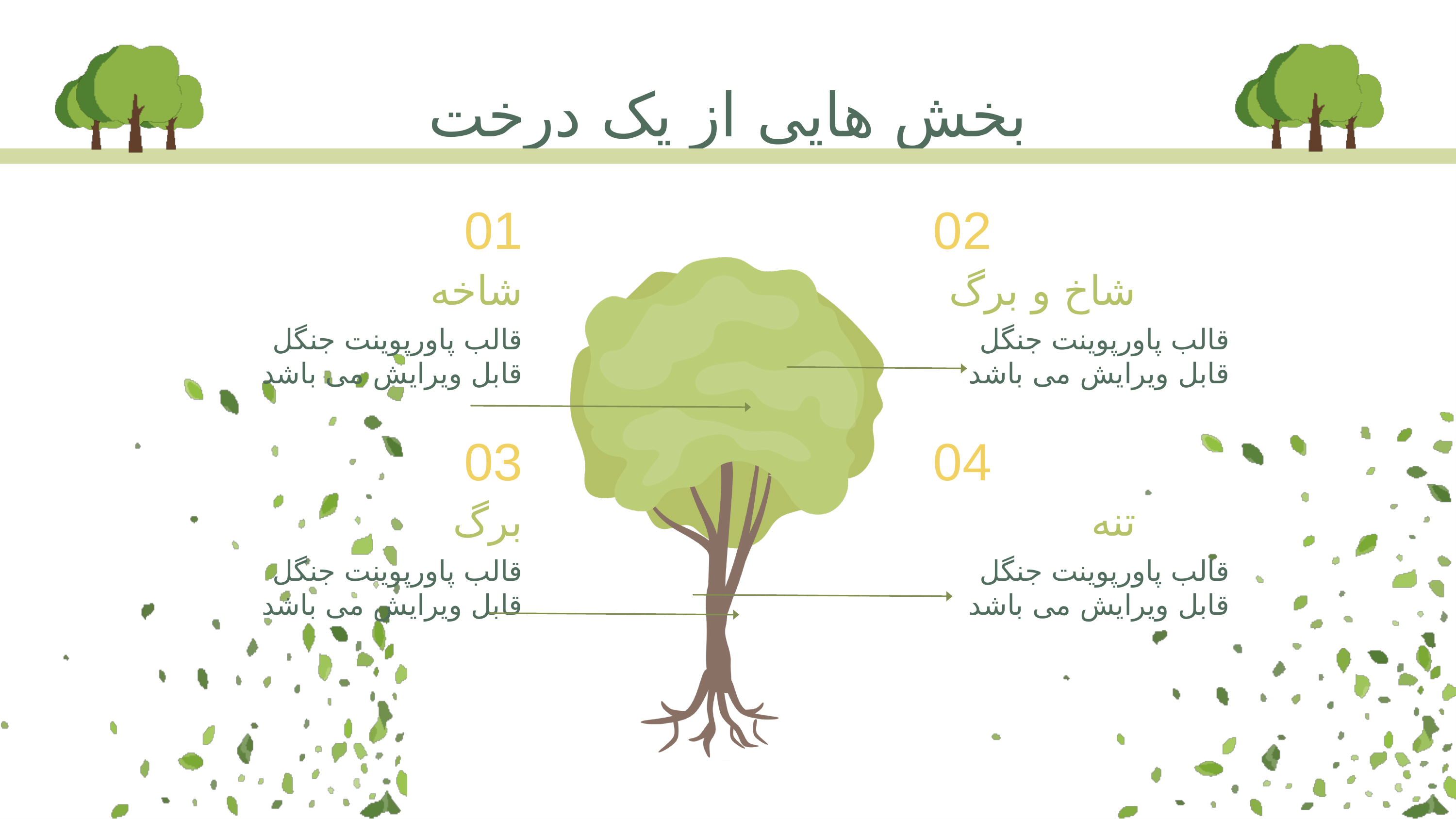

بخش هایی از یک درخت

01
02

شاخه
شاخ و برگ
قالب پاورپوینت جنگل قابل ویرایش می باشد
قالب پاورپوینت جنگل قابل ویرایش می باشد

04
03
تنه
برگ
قالب پاورپوینت جنگل قابل ویرایش می باشد
قالب پاورپوینت جنگل قابل ویرایش می باشد